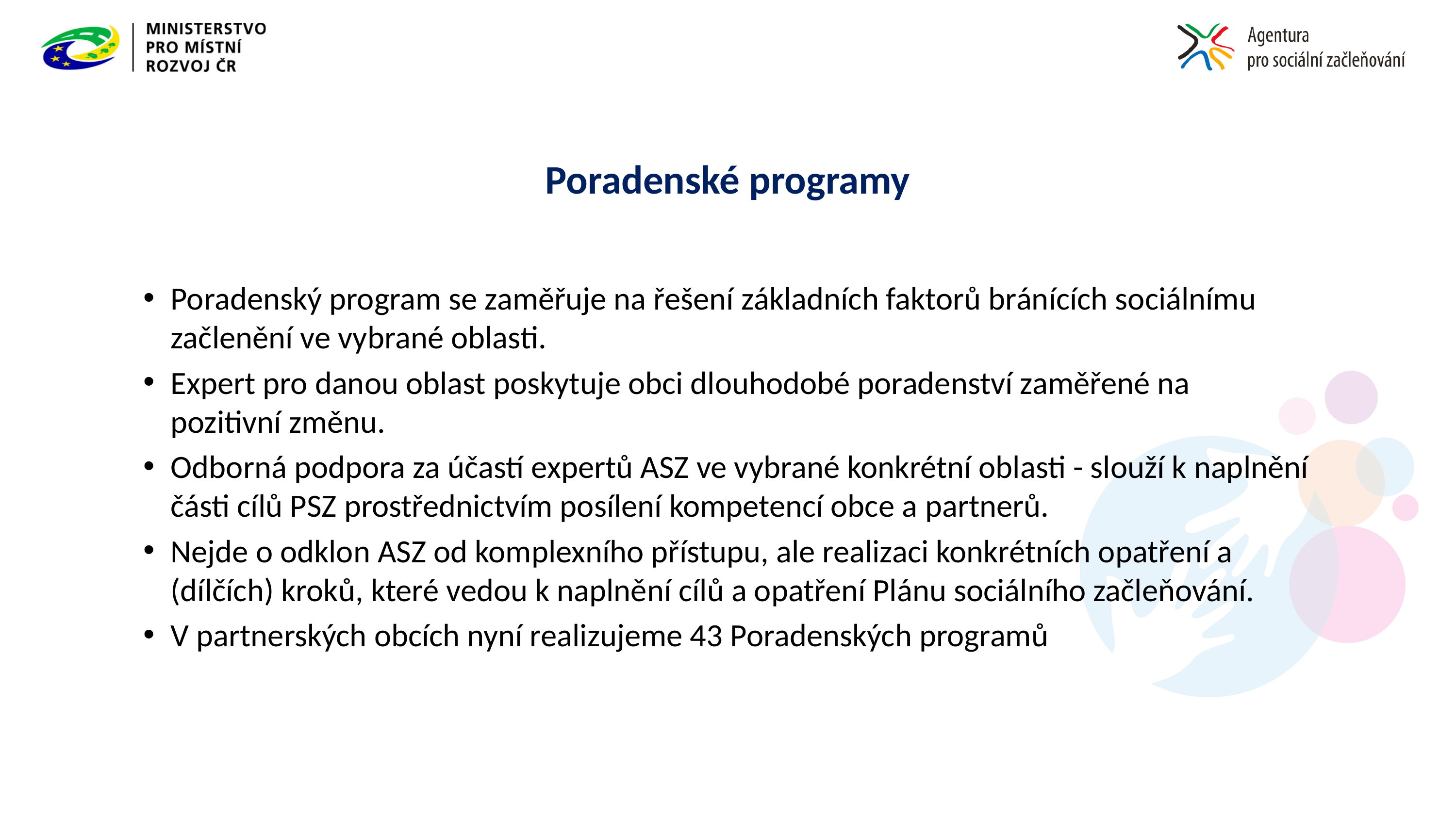

# Poradenské programy
Poradenský program se zaměřuje na řešení základních faktorů bránících sociálnímu začlenění ve vybrané oblasti.
Expert pro danou oblast poskytuje obci dlouhodobé poradenství zaměřené na pozitivní změnu.
Odborná podpora za účastí expertů ASZ ve vybrané konkrétní oblasti - slouží k naplnění části cílů PSZ prostřednictvím posílení kompetencí obce a partnerů.
Nejde o odklon ASZ od komplexního přístupu, ale realizaci konkrétních opatření a (dílčích) kroků, které vedou k naplnění cílů a opatření Plánu sociálního začleňování.
V partnerských obcích nyní realizujeme 43 Poradenských programů